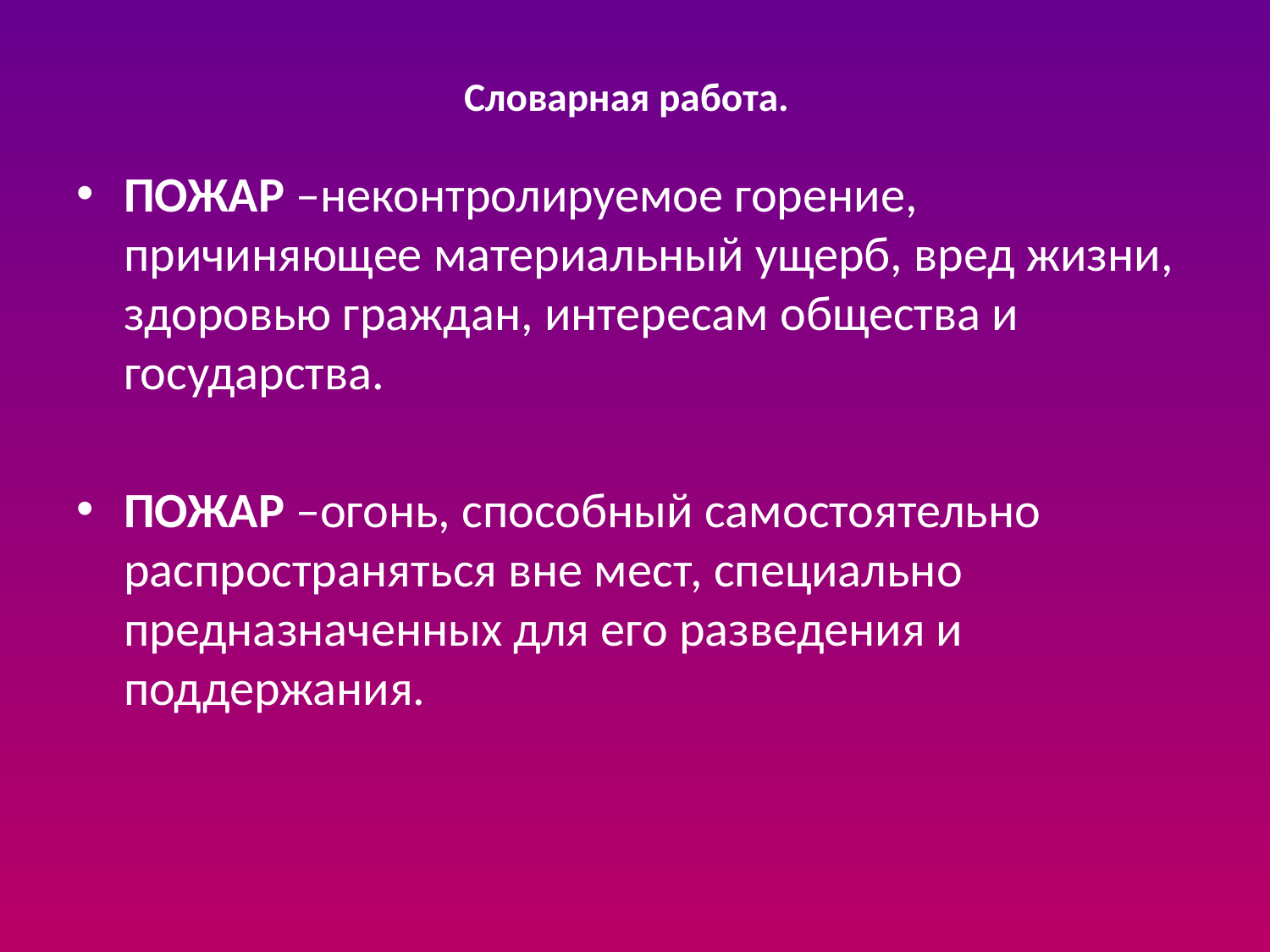

# Словарная работа.
ПОЖАР –неконтролируемое горение, причиняющее материальный ущерб, вред жизни, здоровью граждан, интересам общества и государства.

ПОЖАР –огонь, способный самостоятельно распространяться вне мест, специально предназначенных для его разведения и поддержания.